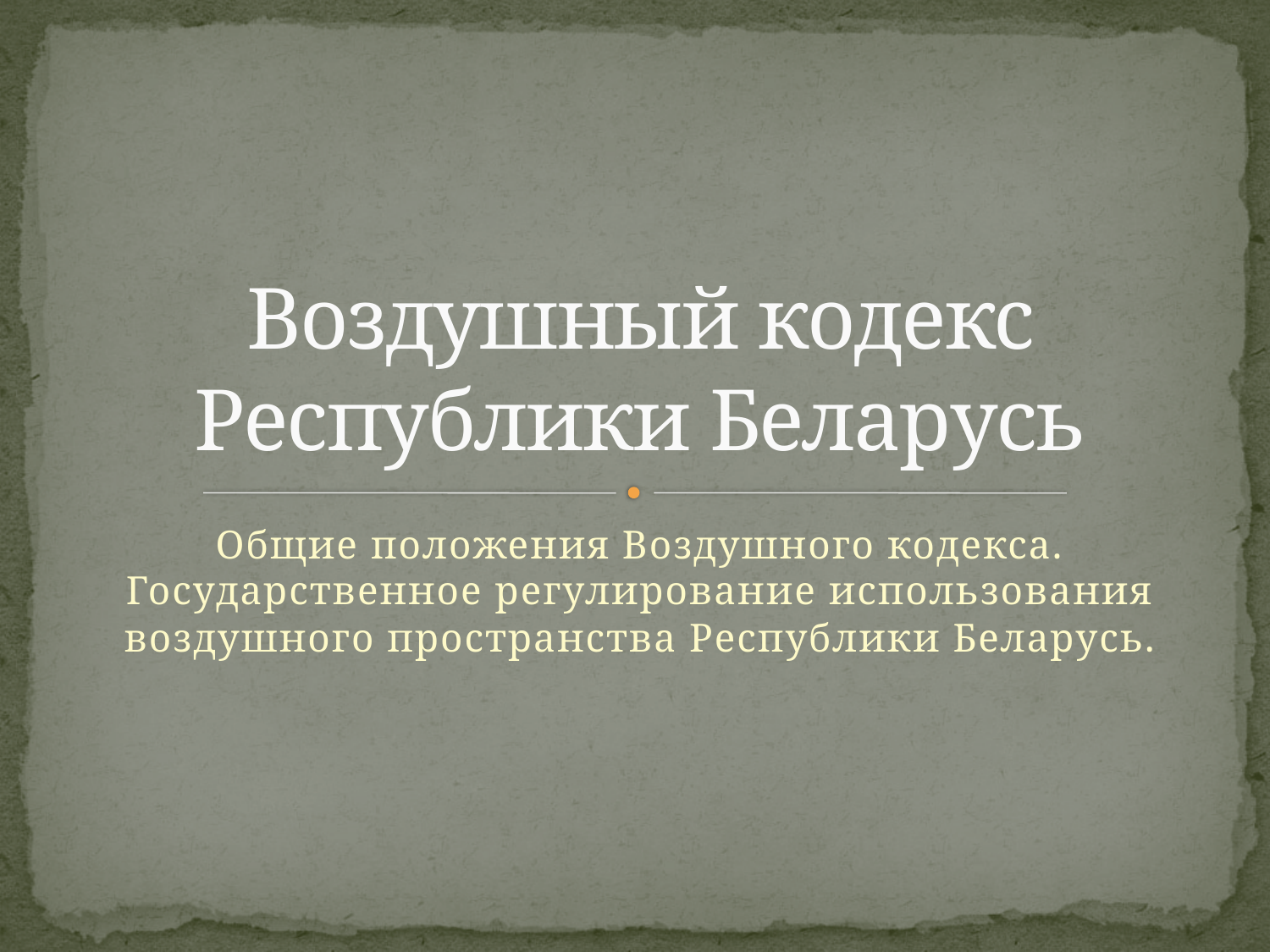

# Воздушный кодекс Республики Беларусь
Общие положения Воздушного кодекса. Государственное регулирование использования воздушного пространства Республики Беларусь.